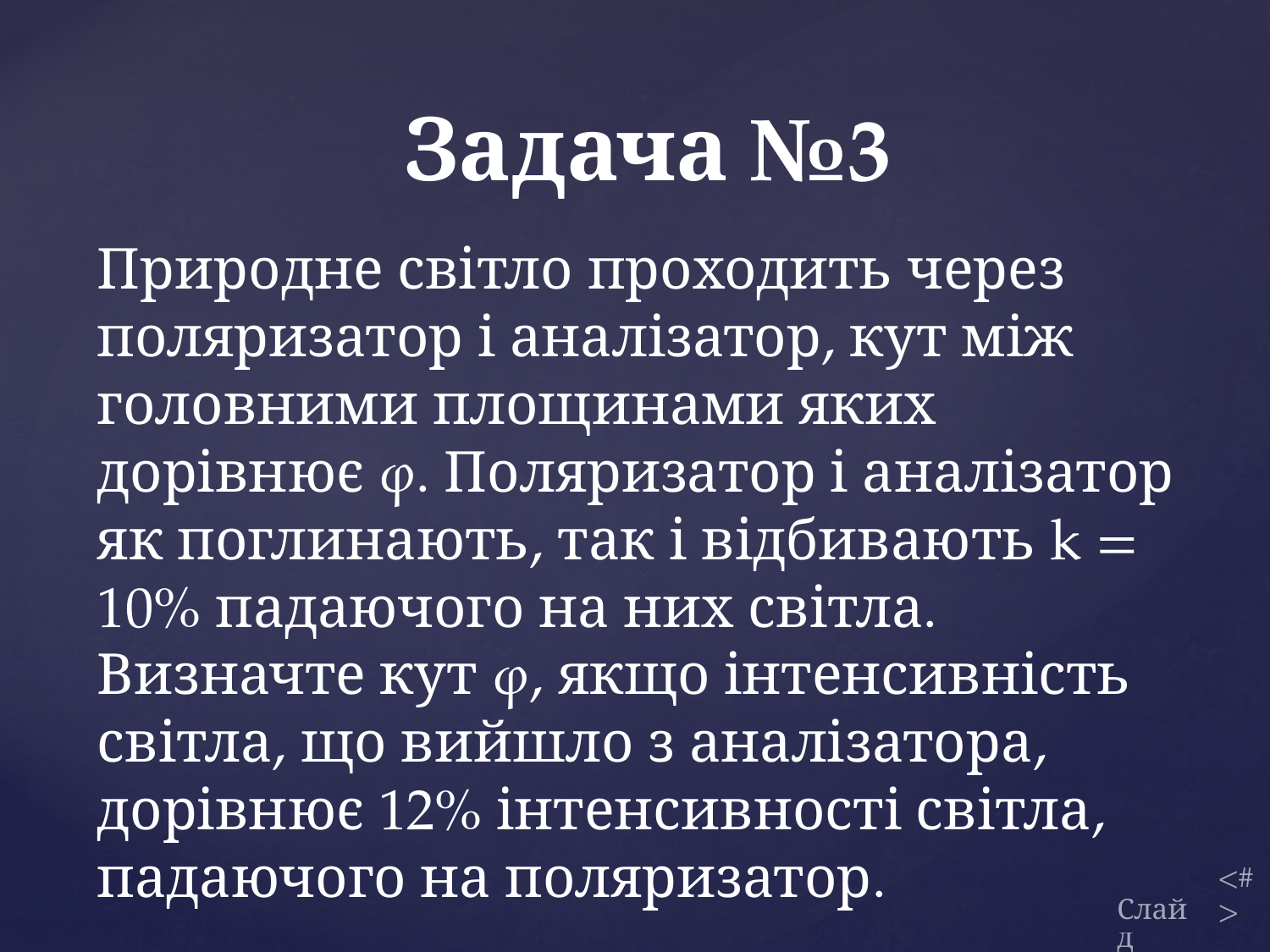

Задача №3
Природне світло проходить через поляризатор і аналізатор, кут між головними площинами яких дорівнює φ. Поляризатор і аналізатор як поглинають, так і відбивають k = 10% падаючого на них світла. Визначте кут φ, якщо інтенсивність світла, що вийшло з аналізатора, дорівнює 12% інтенсивності світла, падаючого на поляризатор.
Слайд
11